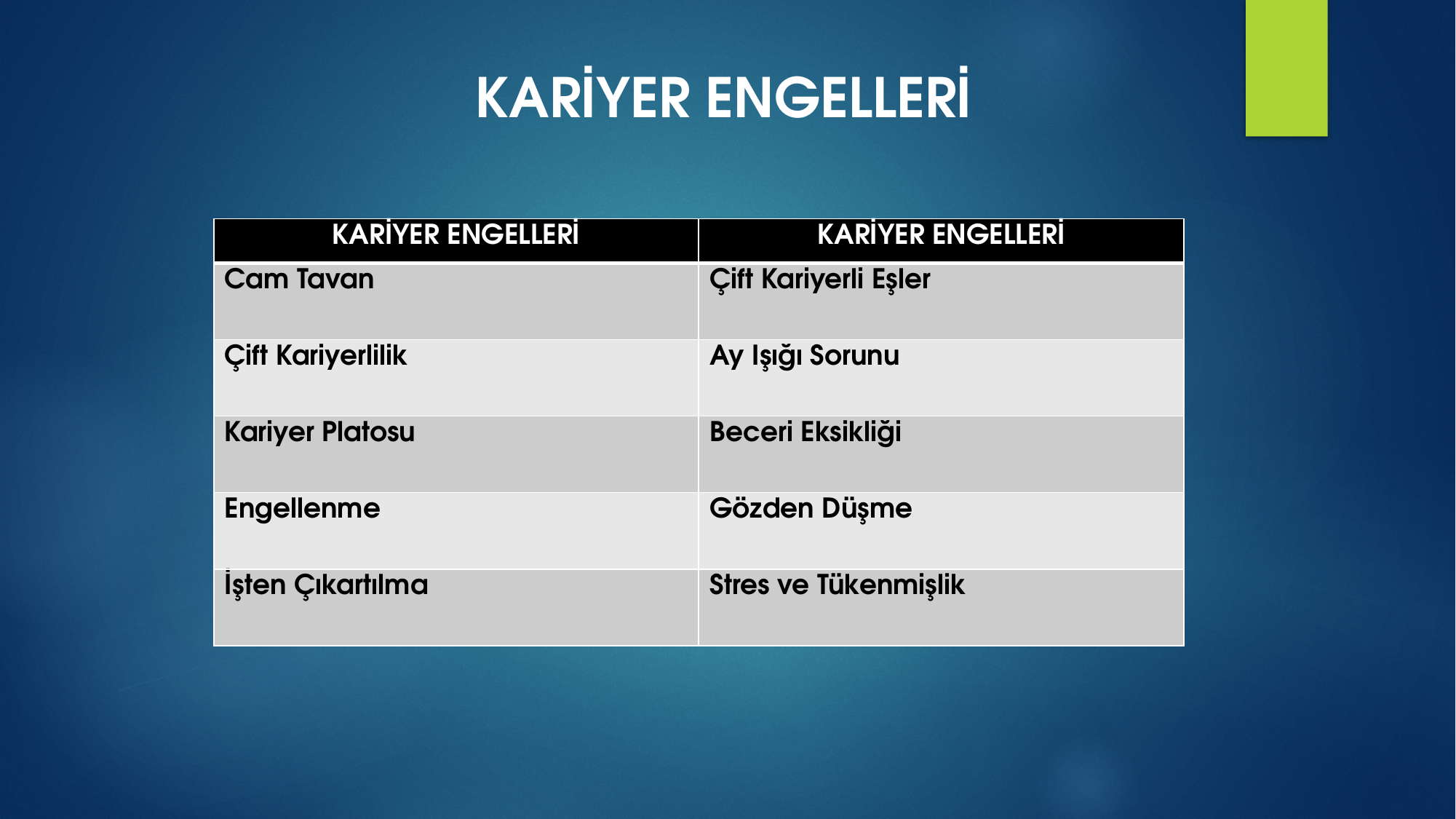

KARİYER ENGELLERİ
| KARİYER ENGELLERİ | KARİYER ENGELLERİ |
| --- | --- |
| Cam Tavan | Çift Kariyerli Eşler |
| Çift Kariyerlilik | Ay Işığı Sorunu |
| Kariyer Platosu | Beceri Eksikliği |
| Engellenme | Gözden Düşme |
| İşten Çıkartılma | Stres ve Tükenmişlik |